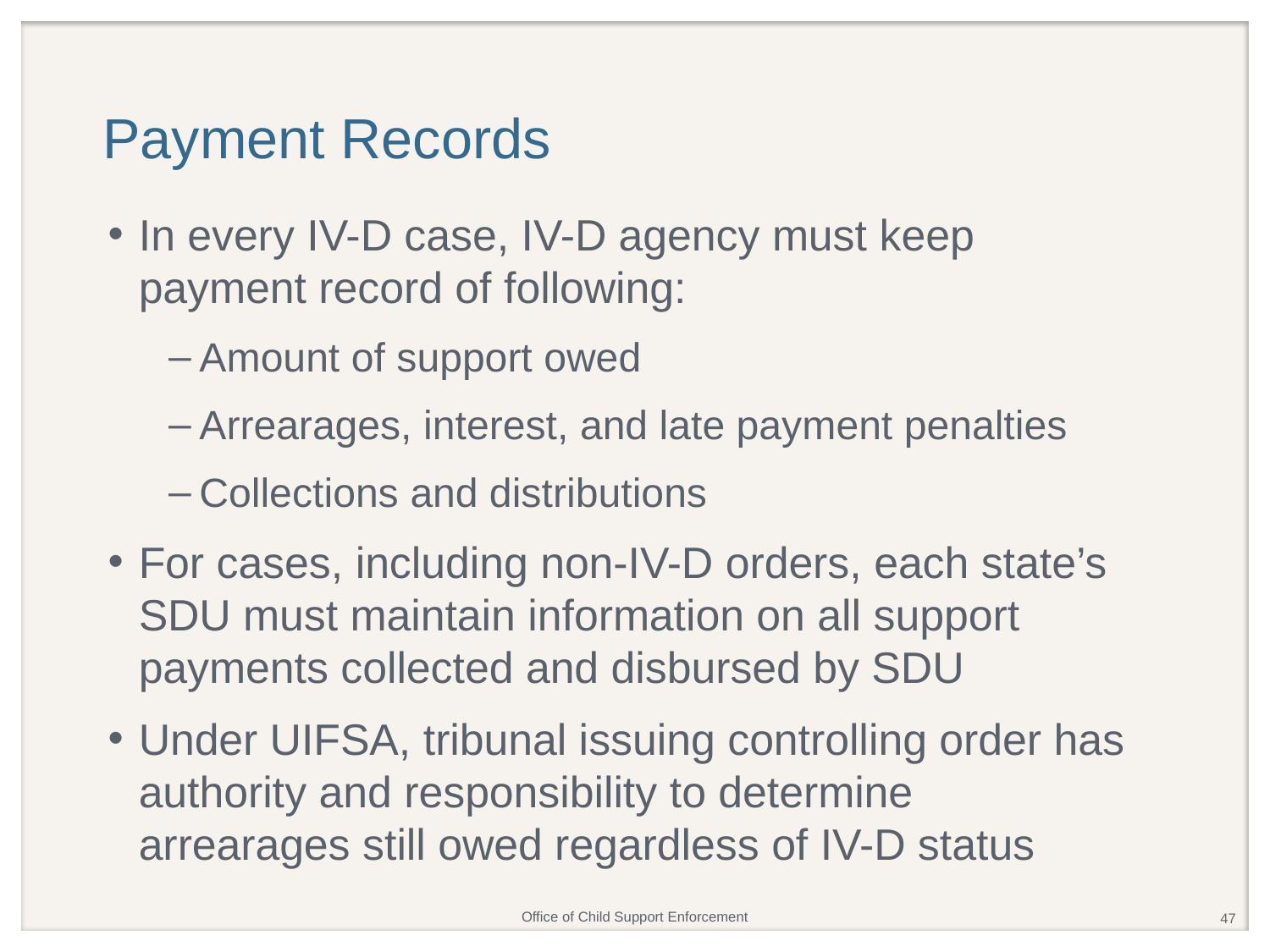

# Payment Records
In every IV-D case, IV-D agency must keep payment record of following:
Amount of support owed
Arrearages, interest, and late payment penalties
Collections and distributions
For cases, including non-IV-D orders, each state’s SDU must maintain information on all support payments collected and disbursed by SDU
Under UIFSA, tribunal issuing controlling order has authority and responsibility to determine arrearages still owed regardless of IV-D status

47